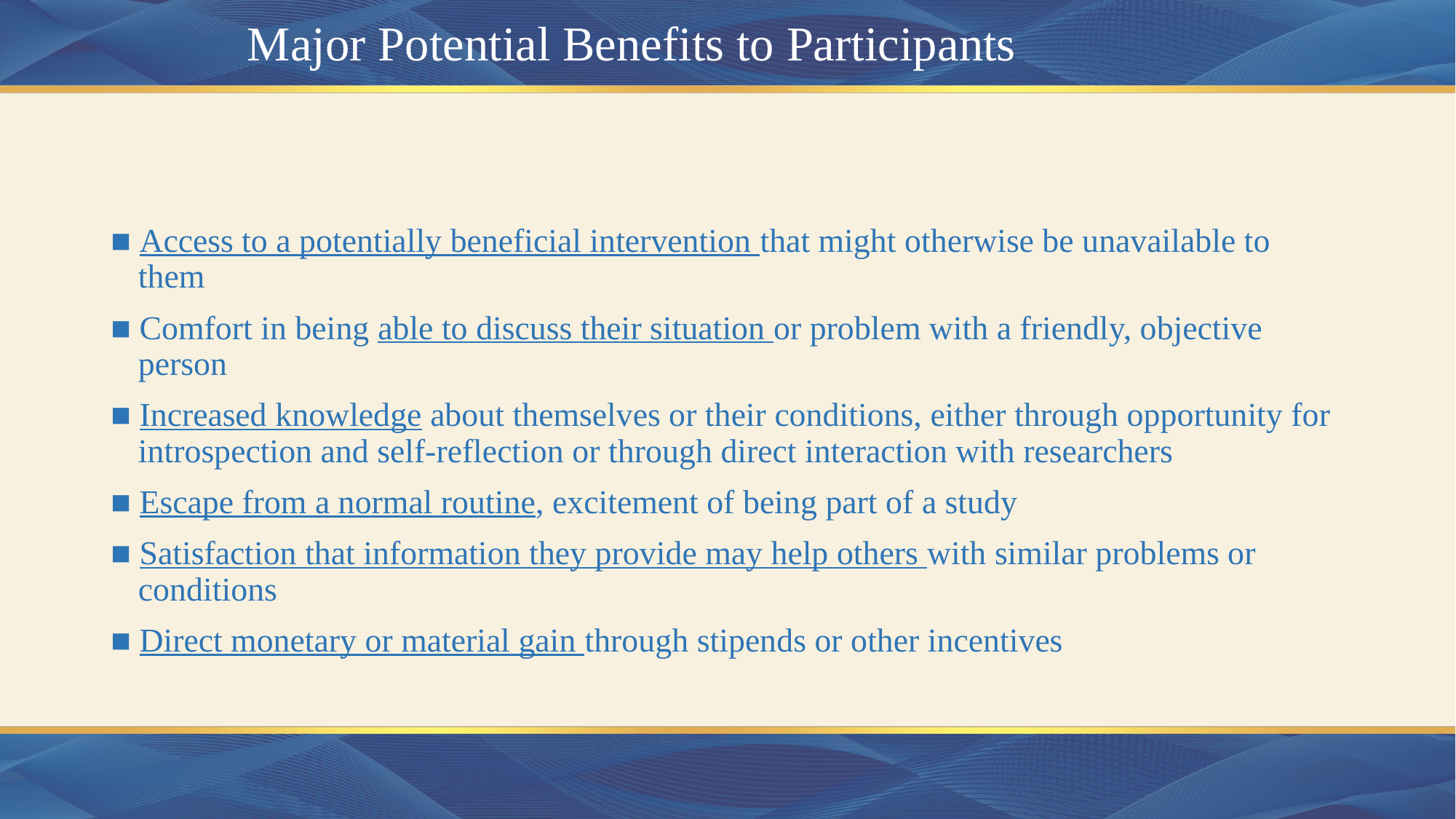

# Major Potential Benefits to Participants
■ Access to a potentially beneficial intervention that might otherwise be unavailable to them
■ Comfort in being able to discuss their situation or problem with a friendly, objective person
■ Increased knowledge about themselves or their conditions, either through opportunity for introspection and self-reflection or through direct interaction with researchers
■ Escape from a normal routine, excitement of being part of a study
■ Satisfaction that information they provide may help others with similar problems or conditions
■ Direct monetary or material gain through stipends or other incentives